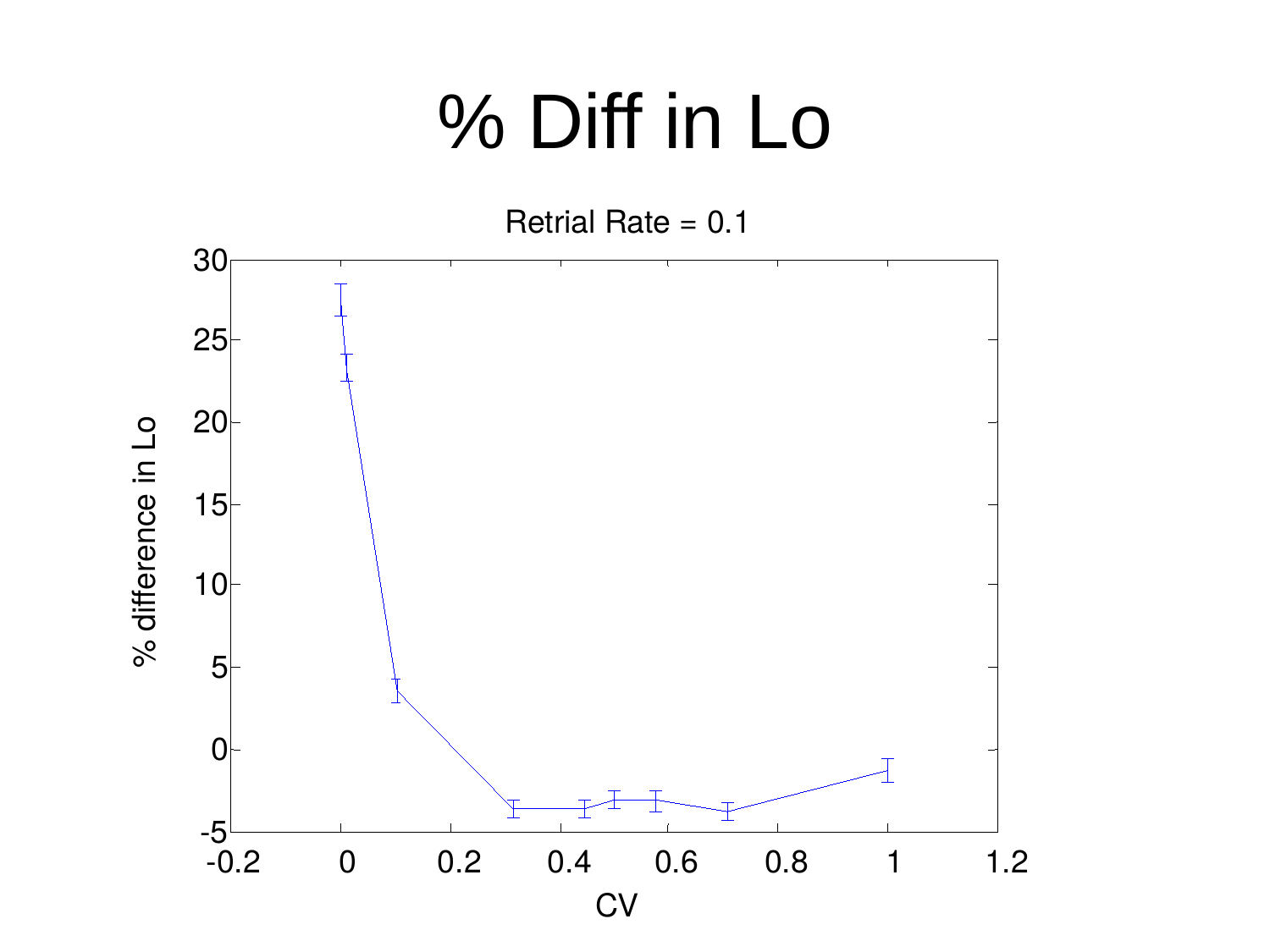

# % Diff in Lo

Retrial Rate = 0.1
30

25

20

15

% difference in Lo
10

5

0

-5

-0.2
0
0.2
0.4
0.6
0.8
1
1.2
CV